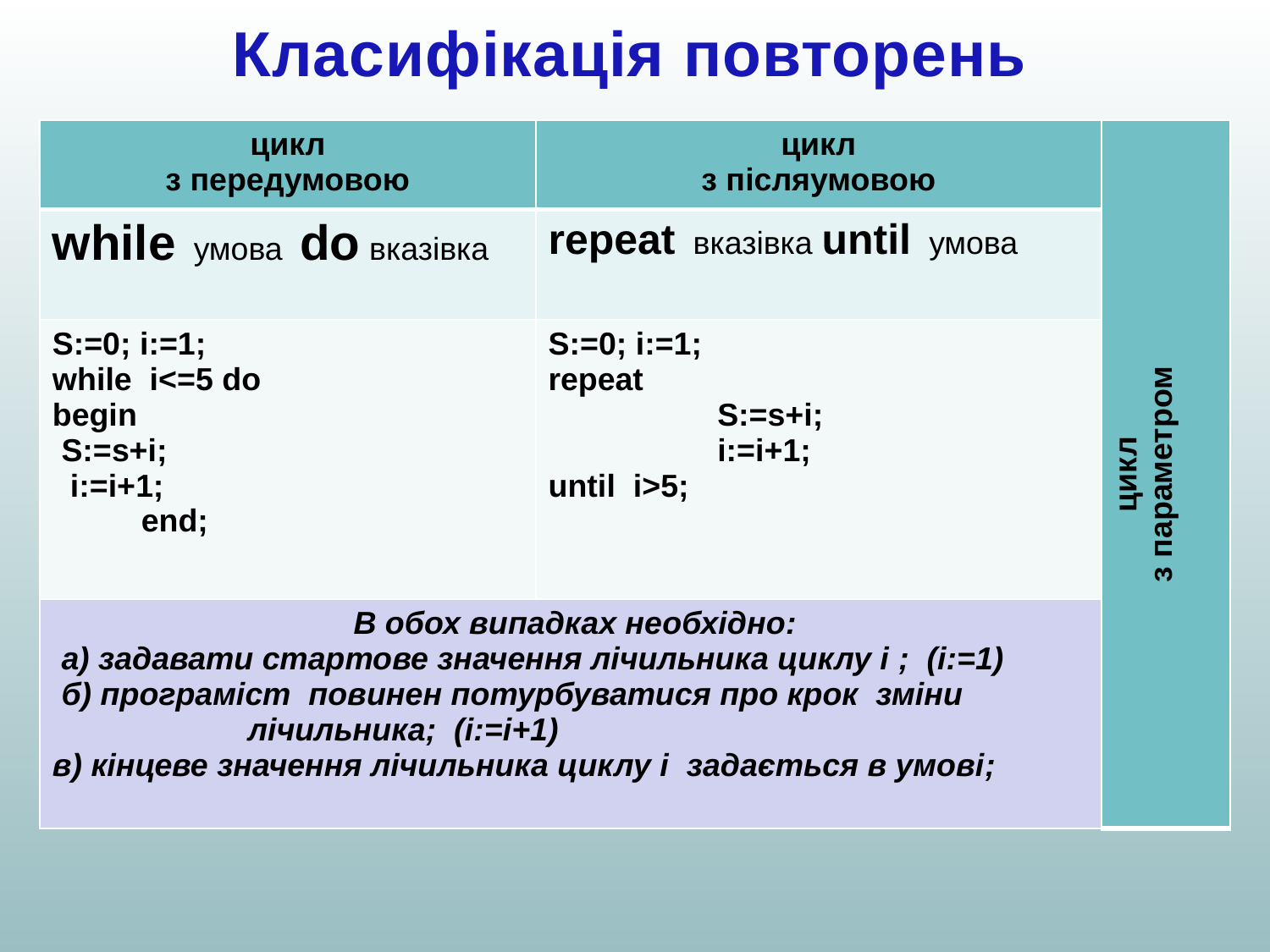

Класифікація повторень
| цикл з передумовою | цикл з післяумовою | цикл з параметром |
| --- | --- | --- |
| while умова do вказівка | repeat вказівка until умова |  |
| S:=0; i:=1; while i<=5 do begin S:=s+i; i:=i+1;   end; | S:=0; i:=1; repeat S:=s+i; i:=i+1; until i>5; |  |
| В обох випадках необхідно: а) задавати стартове значення лічильника циклу і ; (i:=1) б) програміст повинен потурбуватися про крок зміни лічильника; (i:=i+1) в) кінцеве значення лічильника циклу і задається в умові; |  |  |